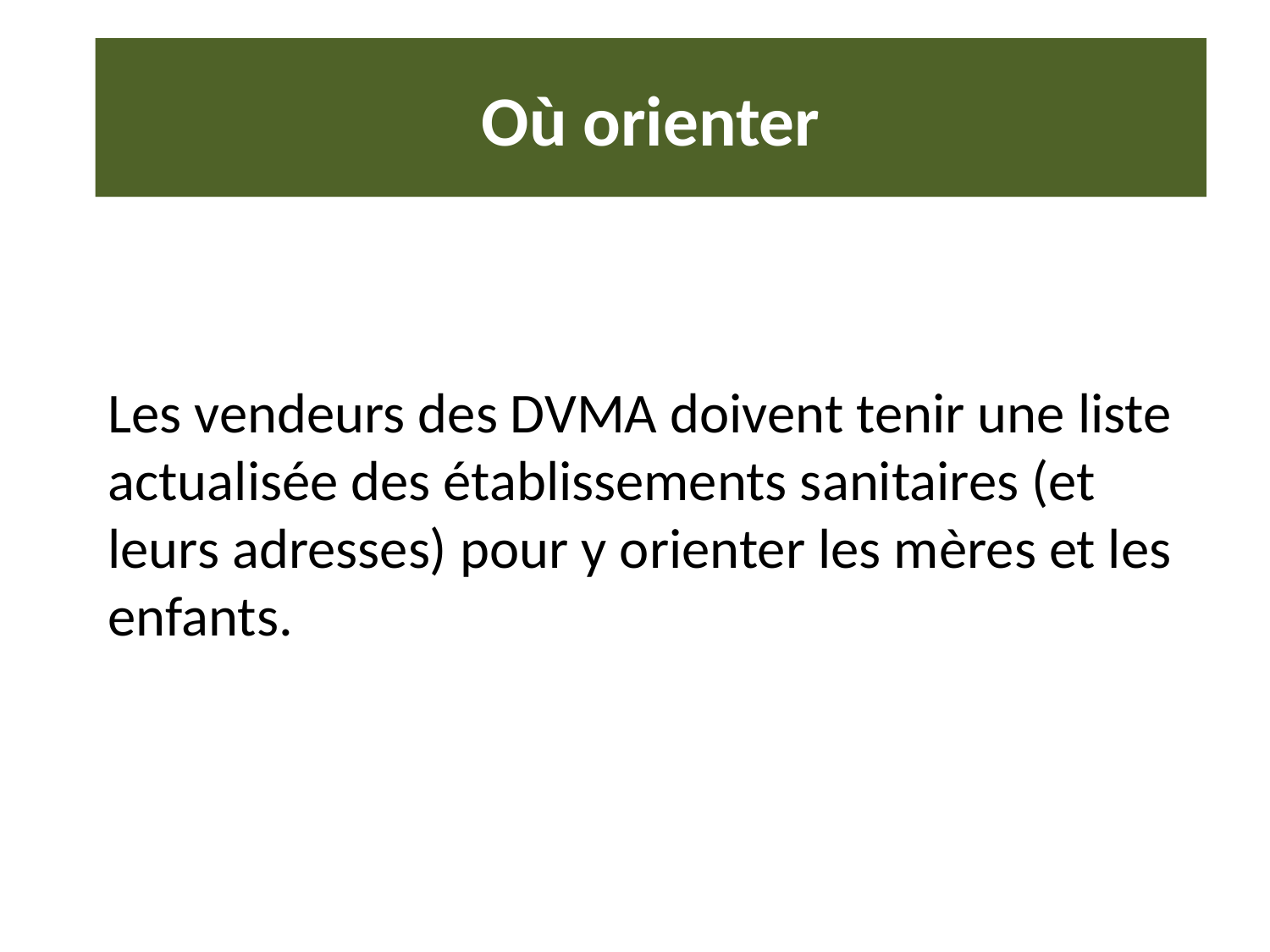

# Où orienter
Les vendeurs des DVMA doivent tenir une liste actualisée des établissements sanitaires (et leurs adresses) pour y orienter les mères et les enfants.